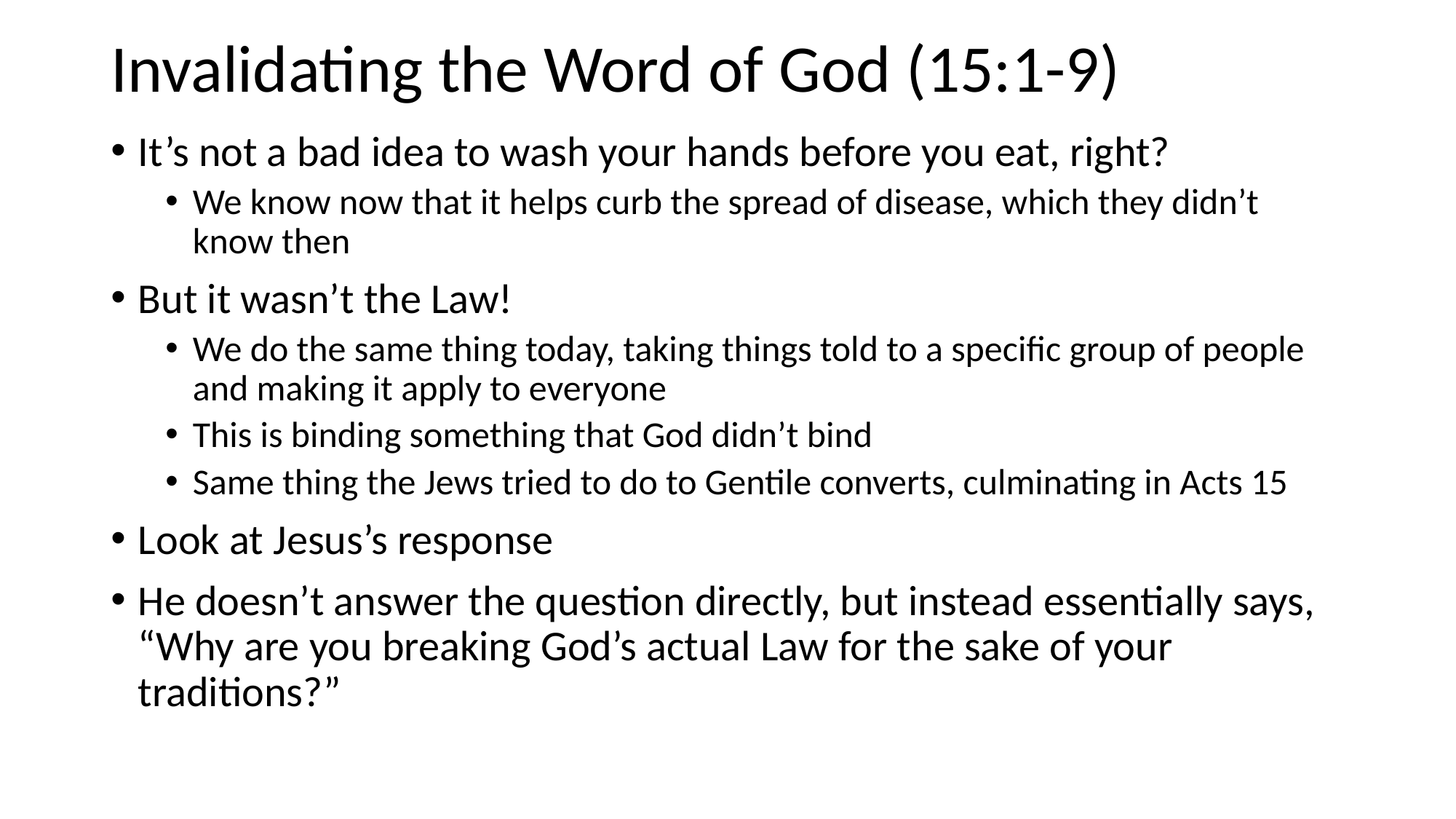

# Invalidating the Word of God (15:1-9)
It’s not a bad idea to wash your hands before you eat, right?
We know now that it helps curb the spread of disease, which they didn’t know then
But it wasn’t the Law!
We do the same thing today, taking things told to a specific group of people and making it apply to everyone
This is binding something that God didn’t bind
Same thing the Jews tried to do to Gentile converts, culminating in Acts 15
Look at Jesus’s response
He doesn’t answer the question directly, but instead essentially says, “Why are you breaking God’s actual Law for the sake of your traditions?”